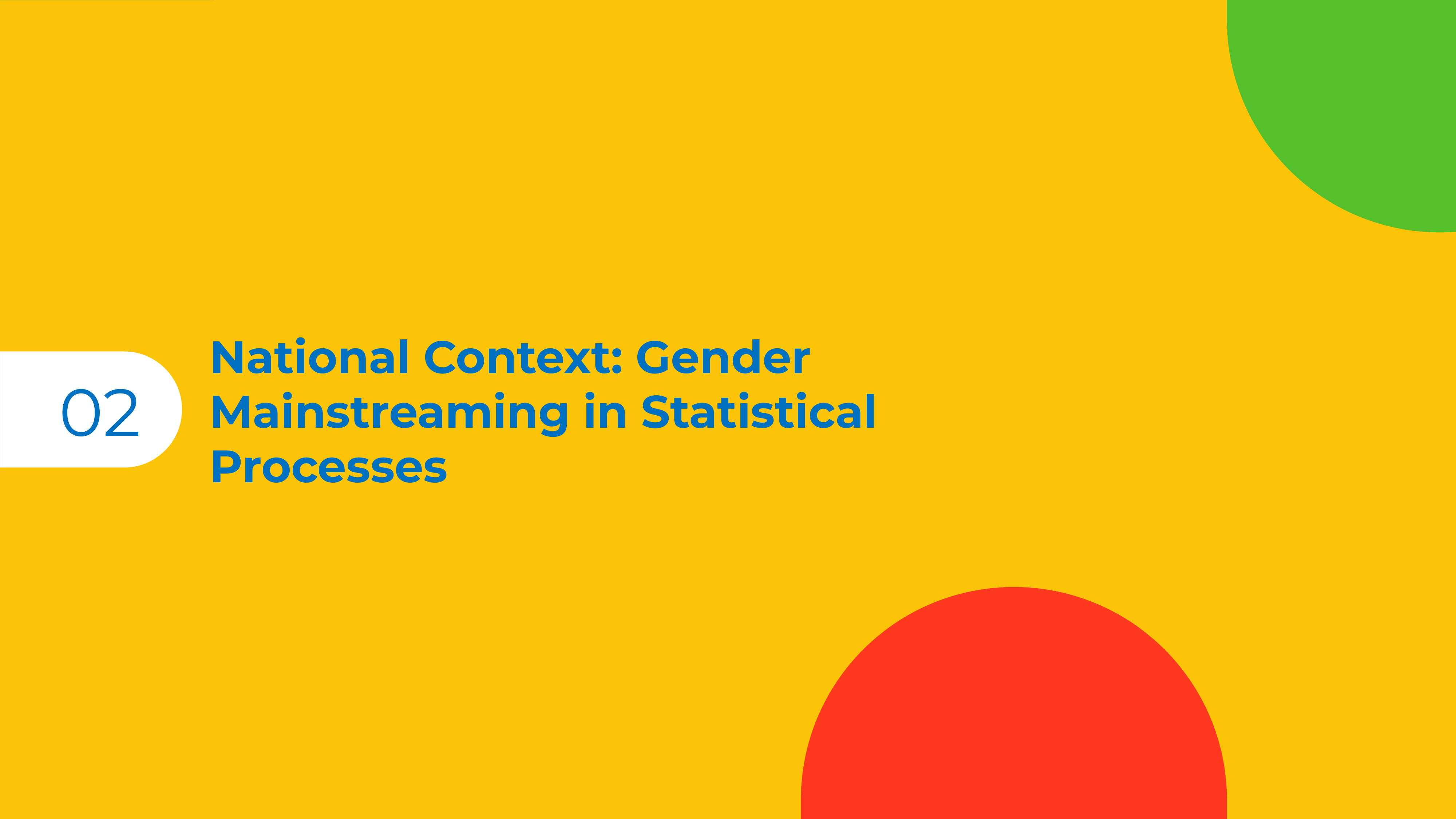

National Context: Gender Mainstreaming in Statistical Processes
02